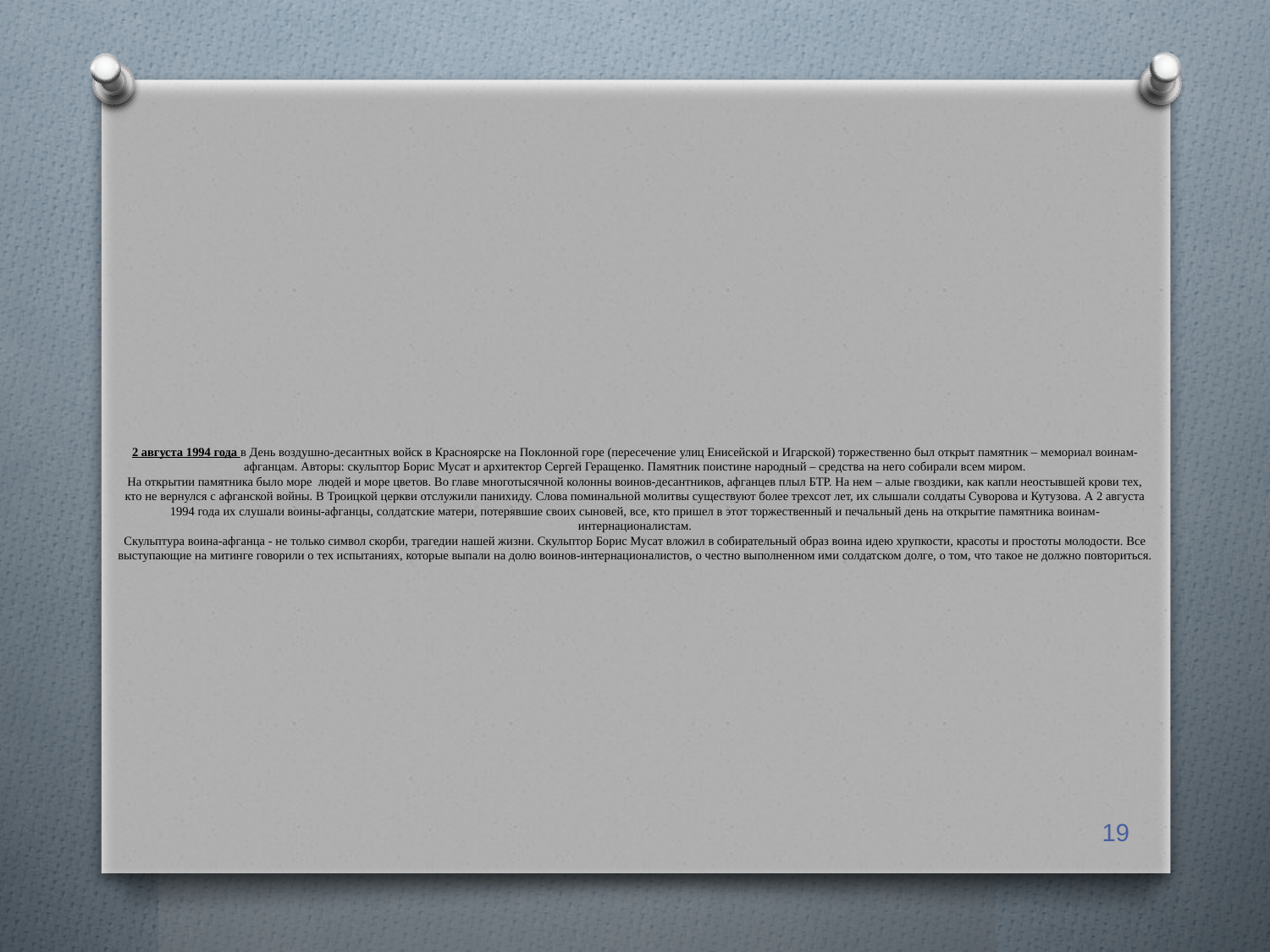

# 2 августа 1994 года в День воздушно-десантных войск в Красноярске на Поклонной горе (пересечение улиц Енисейской и Игарской) торжественно был открыт памятник – мемориал воинам-афганцам. Авторы: скульптор Борис Мусат и архитектор Сергей Геращенко. Памятник поистине народный – средства на него собирали всем миром. На открытии памятника было море  людей и море цветов. Во главе многотысячной колонны воинов-десантников, афганцев плыл БТР. На нем – алые гвоздики, как капли неостывшей крови тех, кто не вернулся с афганской войны. В Троицкой церкви отслужили панихиду. Слова поминальной молитвы существуют более трехсот лет, их слышали солдаты Суворова и Кутузова. А 2 августа 1994 года их слушали воины-афганцы, солдатские матери, потерявшие своих сыновей, все, кто пришел в этот торжественный и печальный день на открытие памятника воинам-интернационалистам. Скульптура воина-афганца - не только символ скорби, трагедии нашей жизни. Скульптор Борис Мусат вложил в собирательный образ воина идею хрупкости, красоты и простоты молодости. Все выступающие на митинге говорили о тех испытаниях, которые выпали на долю воинов-интернационалистов, о честно выполненном ими солдатском долге, о том, что такое не должно повториться.
19